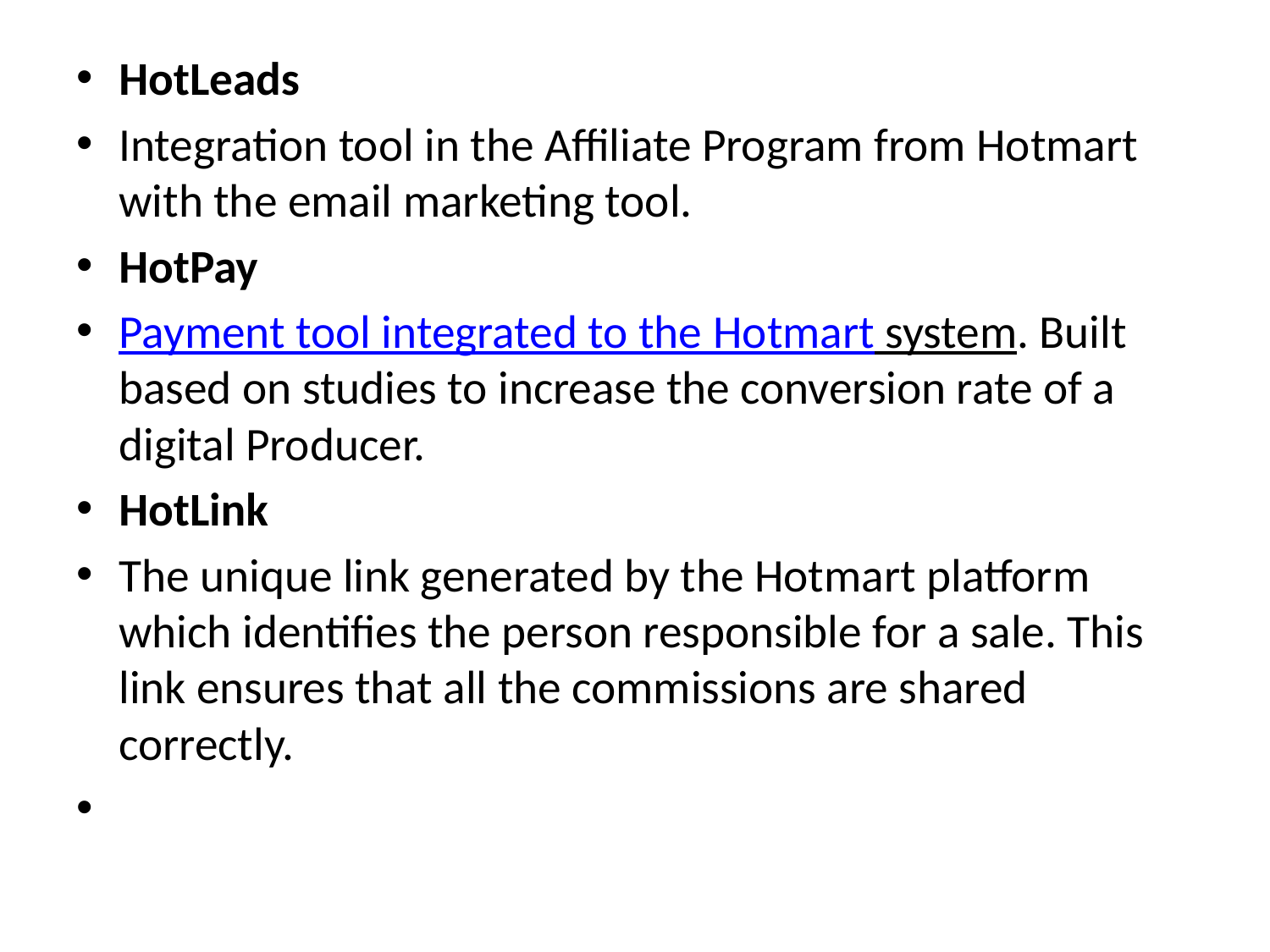

#
HotLeads
Integration tool in the Affiliate Program from Hotmart with the email marketing tool.
HotPay
Payment tool integrated to the Hotmart system. Built based on studies to increase the conversion rate of a digital Producer.
HotLink
The unique link generated by the Hotmart platform which identifies the person responsible for a sale. This link ensures that all the commissions are shared correctly.